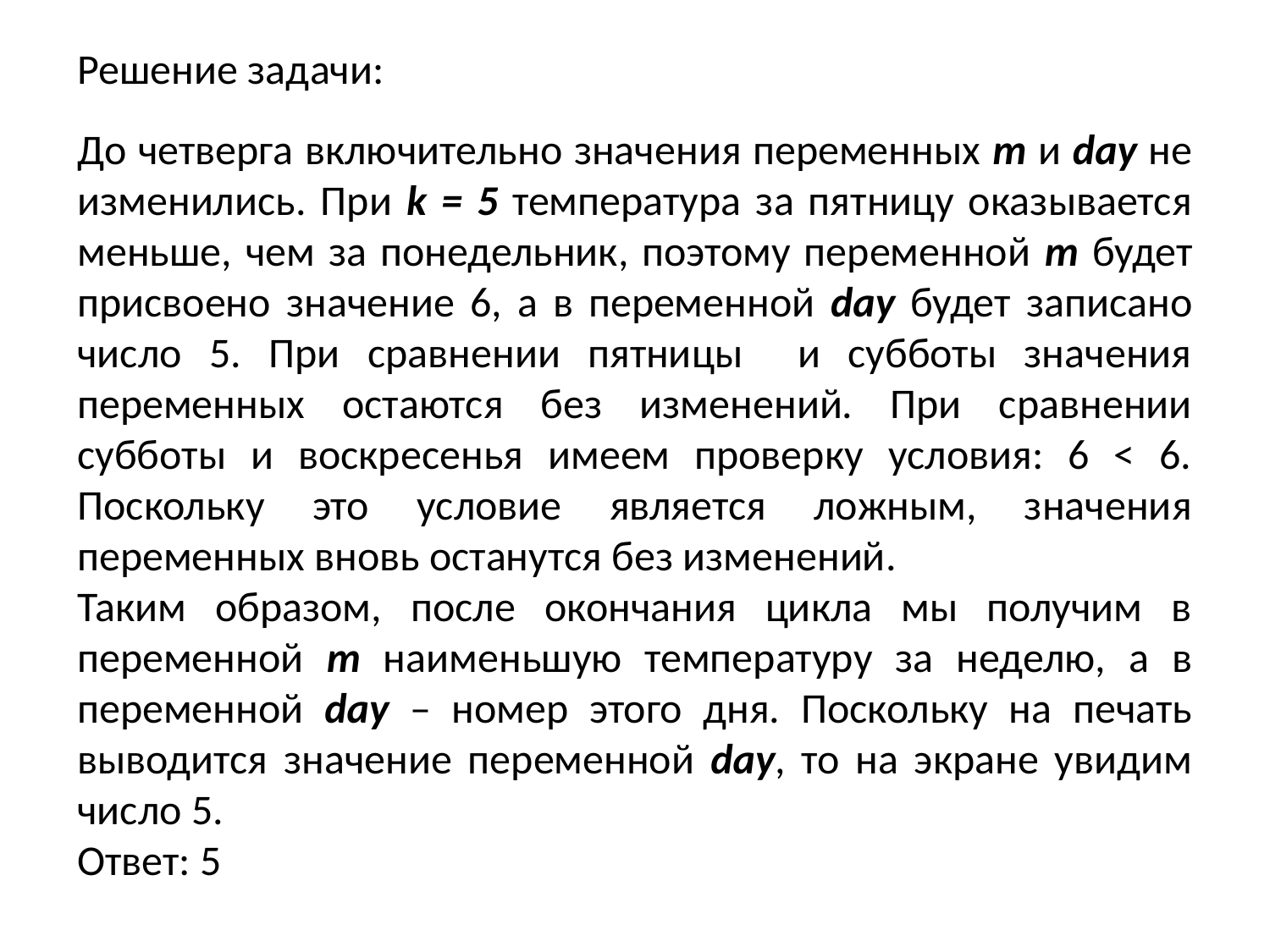

Решение задачи:
До четверга включительно значения переменных m и day не изменились. При k = 5 температура за пятницу оказывается меньше, чем за понедельник, поэтому переменной m будет присвоено значение 6, а в переменной day будет записано число 5. При сравнении пятницы  и субботы значения переменных остаются без изменений. При сравнении субботы и воскресенья имеем проверку условия: 6 < 6. Поскольку это условие является ложным, значения переменных вновь останутся без изменений.
Таким образом, после окончания цикла мы получим в переменной m наименьшую температуру за неделю, а в переменной day – номер этого дня. Поскольку на печать выводится значение переменной day, то на экране увидим число 5.
Ответ: 5